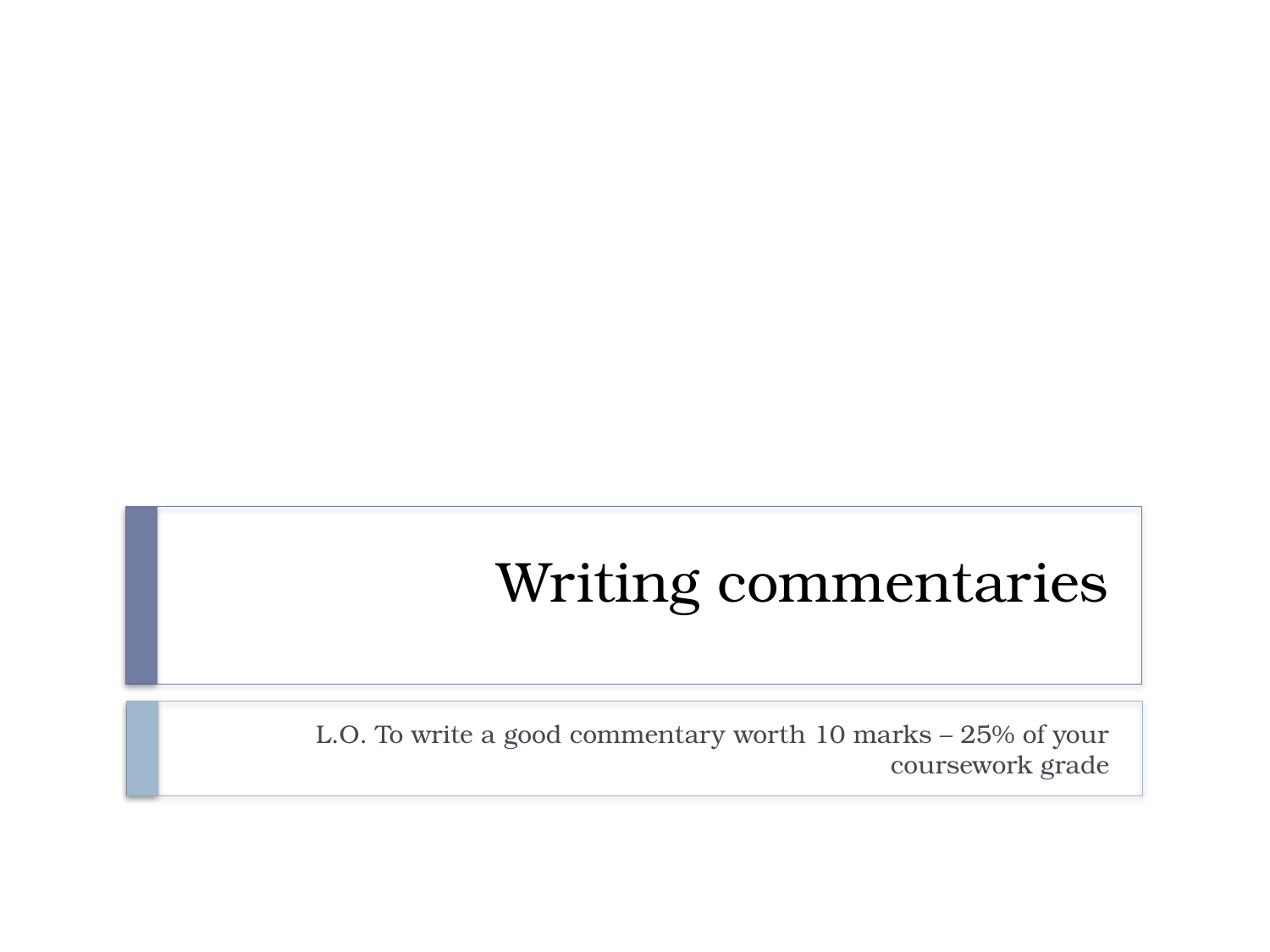

# Writing commentaries
L.O. To write a good commentary worth 10 marks – 25% of your coursework grade